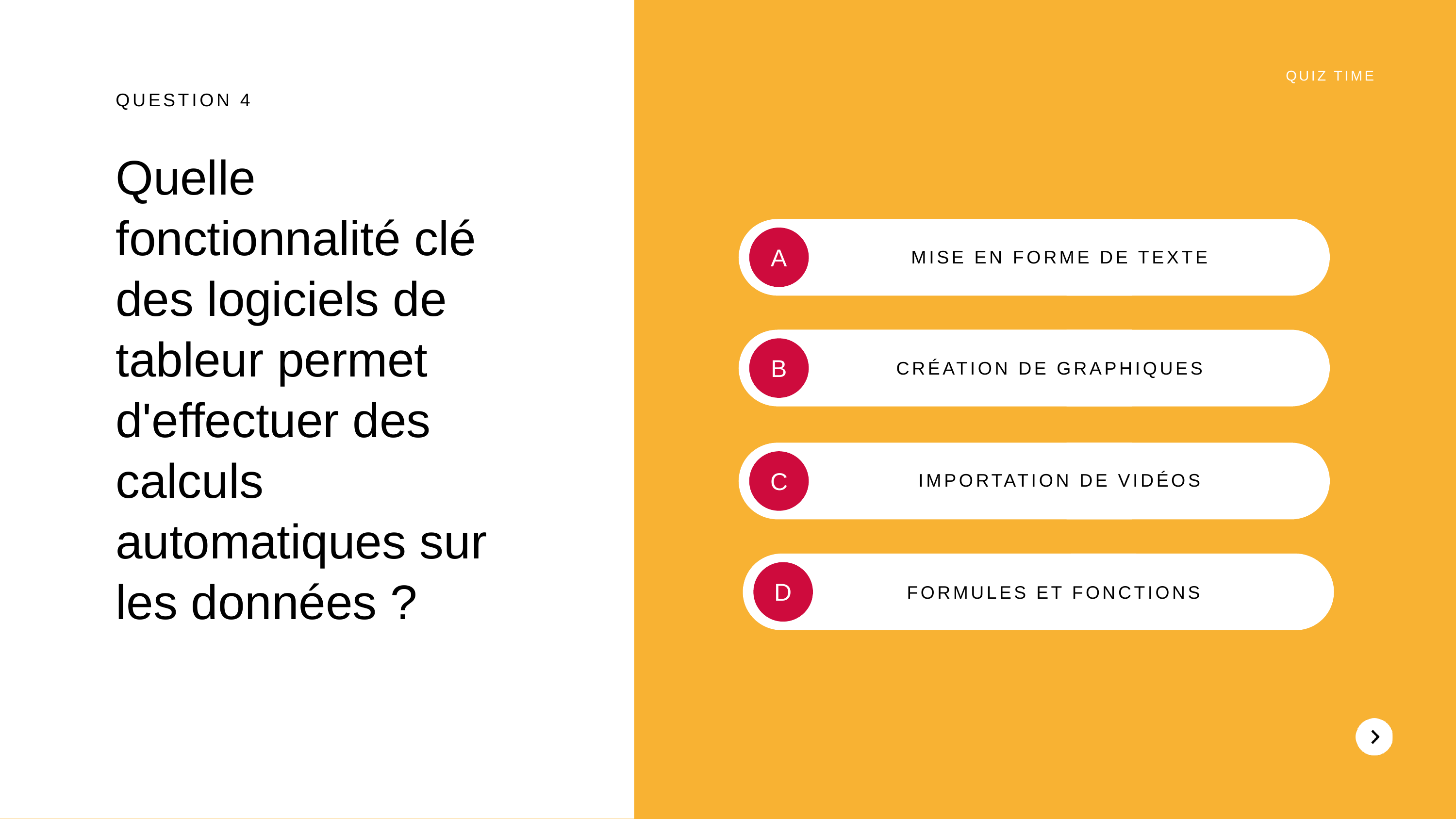

QUIZ TIME
QUESTION 4
Quelle fonctionnalité clé des logiciels de tableur permet d'effectuer des calculs automatiques sur les données ?

A
MISE EN FORME DE TEXTE

B
CRÉATION DE GRAPHIQUES

C
IMPORTATION DE VIDÉOS

D
FORMULES ET FONCTIONS